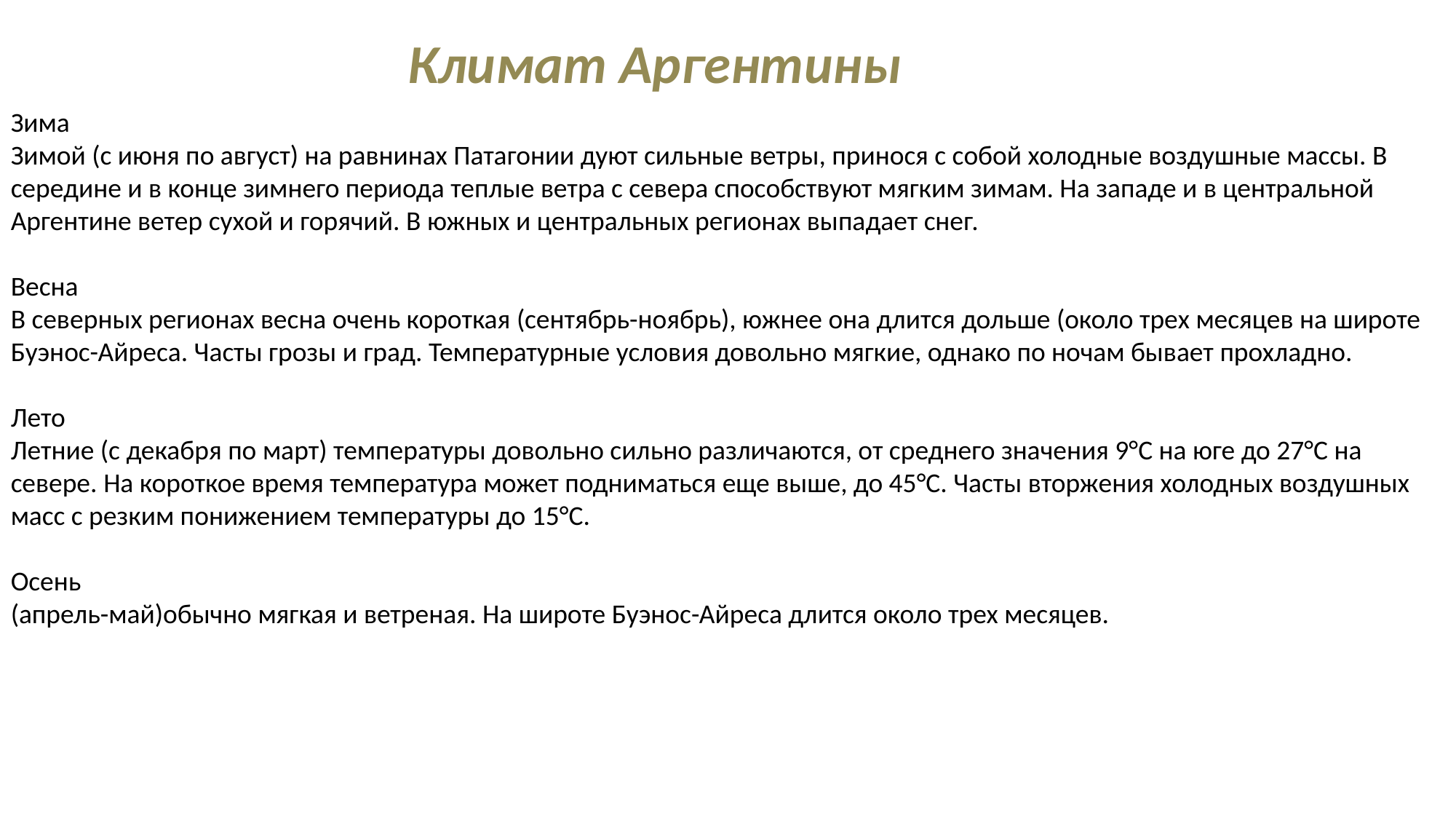

Климат Аргентины
Зима
Зимой (с июня по август) на равнинах Патагонии дуют сильные ветры, принося с собой холодные воздушные массы. В середине и в конце зимнего периода теплые ветра с севера способствуют мягким зимам. На западе и в центральной Аргентине ветер сухой и горячий. В южных и центральных регионах выпадает снег.

Весна
В северных регионах весна очень короткая (сентябрь-ноябрь), южнее она длится дольше (около трех месяцев на широте Буэнос-Айреса. Часты грозы и град. Температурные условия довольно мягкие, однако по ночам бывает прохладно.

Лето
Летние (с декабря по март) температуры довольно сильно различаются, от среднего значения 9°C на юге до 27°C на севере. На короткое время температура может подниматься еще выше, до 45°C. Часты вторжения холодных воздушных масс с резким понижением температуры до 15°C.

Осень
(апрель-май)обычно мягкая и ветреная. На широте Буэнос-Айреса длится около трех месяцев.